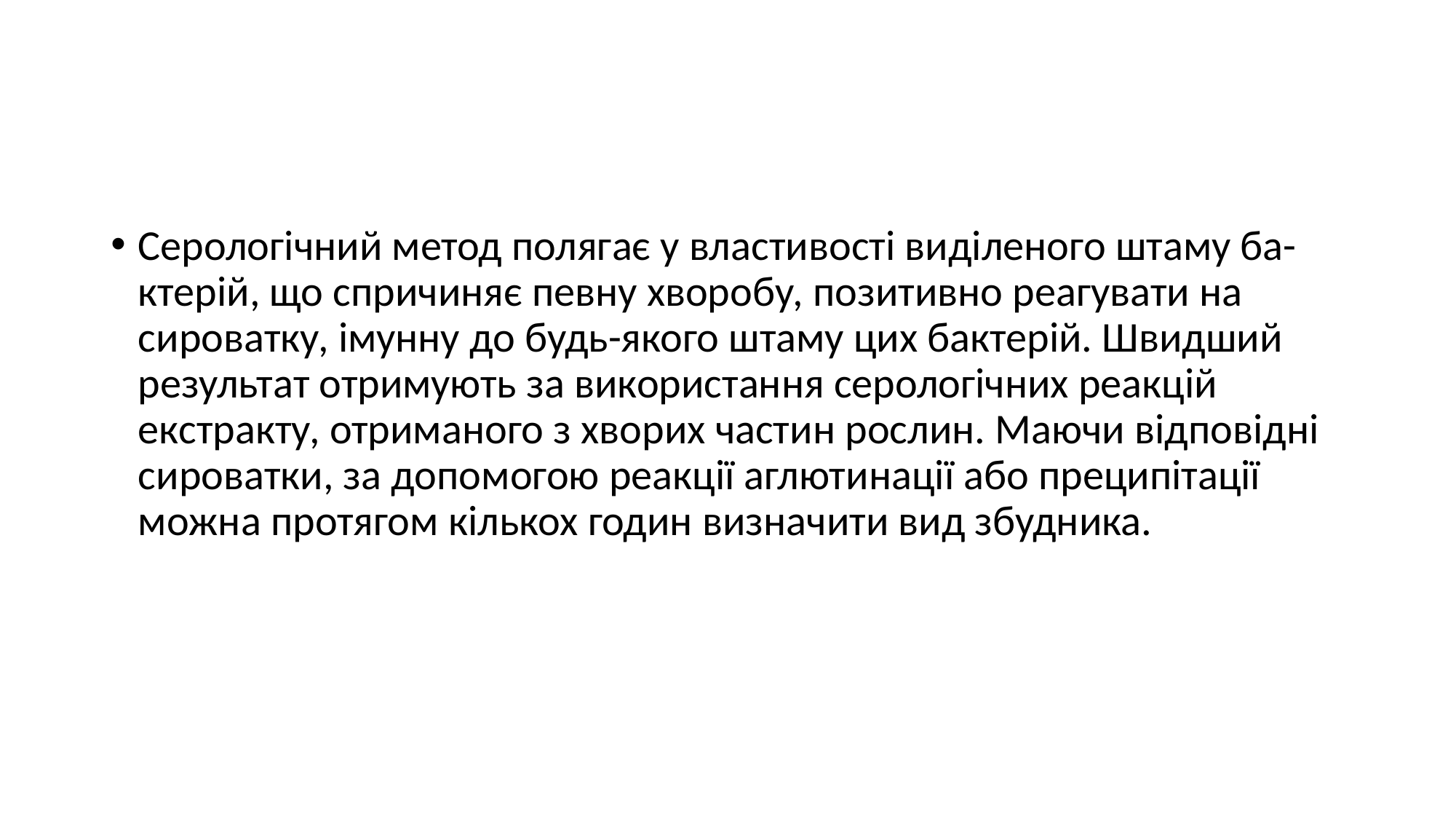

#
Серологічний метод полягає у властивості виділеного штаму ба-ктерій, що спричиняє певну хворобу, позитивно реагувати на сироватку, імунну до будь-якого штаму цих бактерій. Швидший результат отримують за використання серологічних реакцій екстракту, отриманого з хворих частин рослин. Маючи відповідні сироватки, за допомогою реакції аглютинації або преципітації можна протягом кількох годин визначити вид збудника.